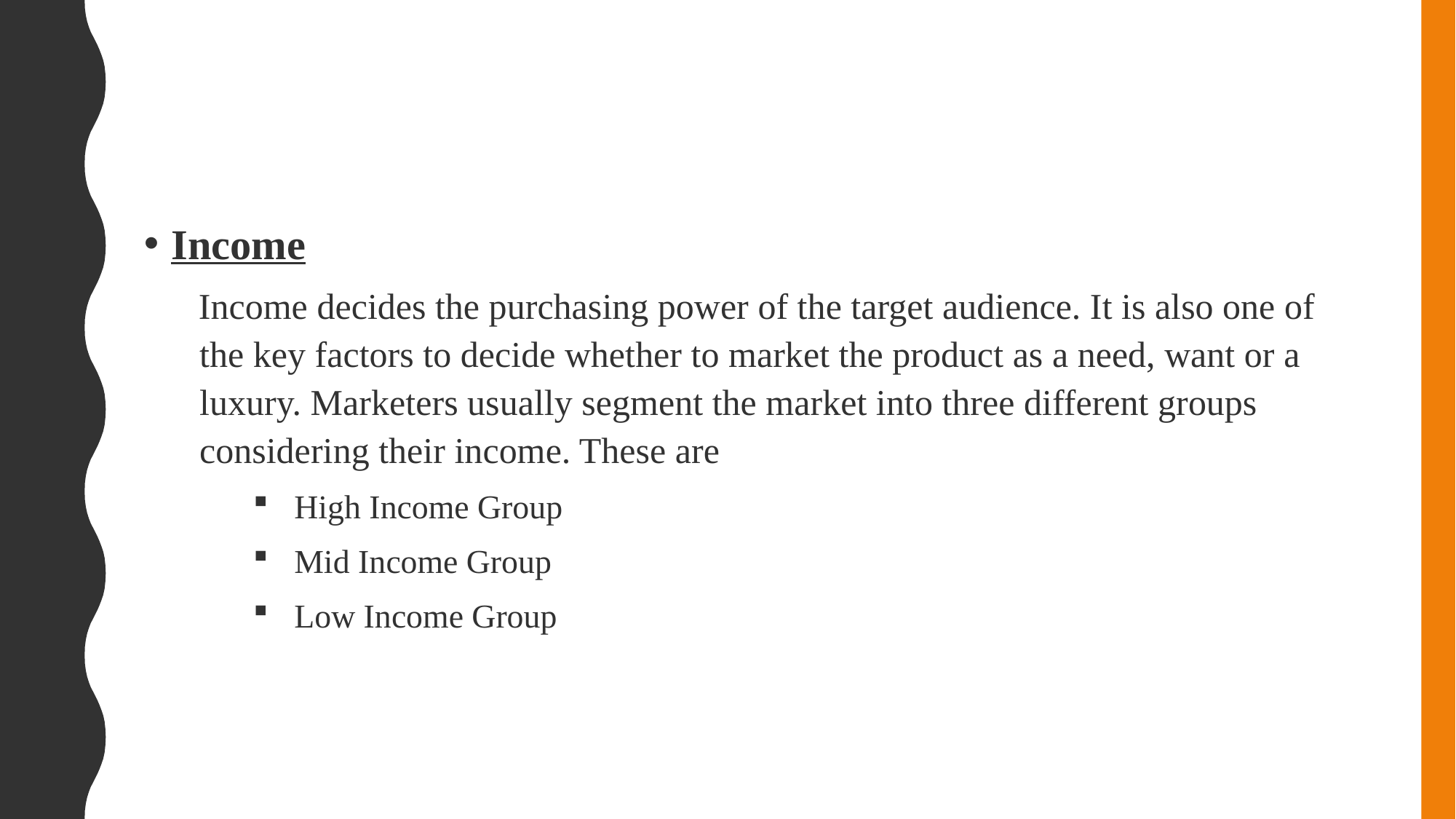

#
Income
Income decides the purchasing power of the target audience. It is also one of the key factors to decide whether to market the product as a need, want or a luxury. Marketers usually segment the market into three different groups considering their income. These are
High Income Group
Mid Income Group
Low Income Group